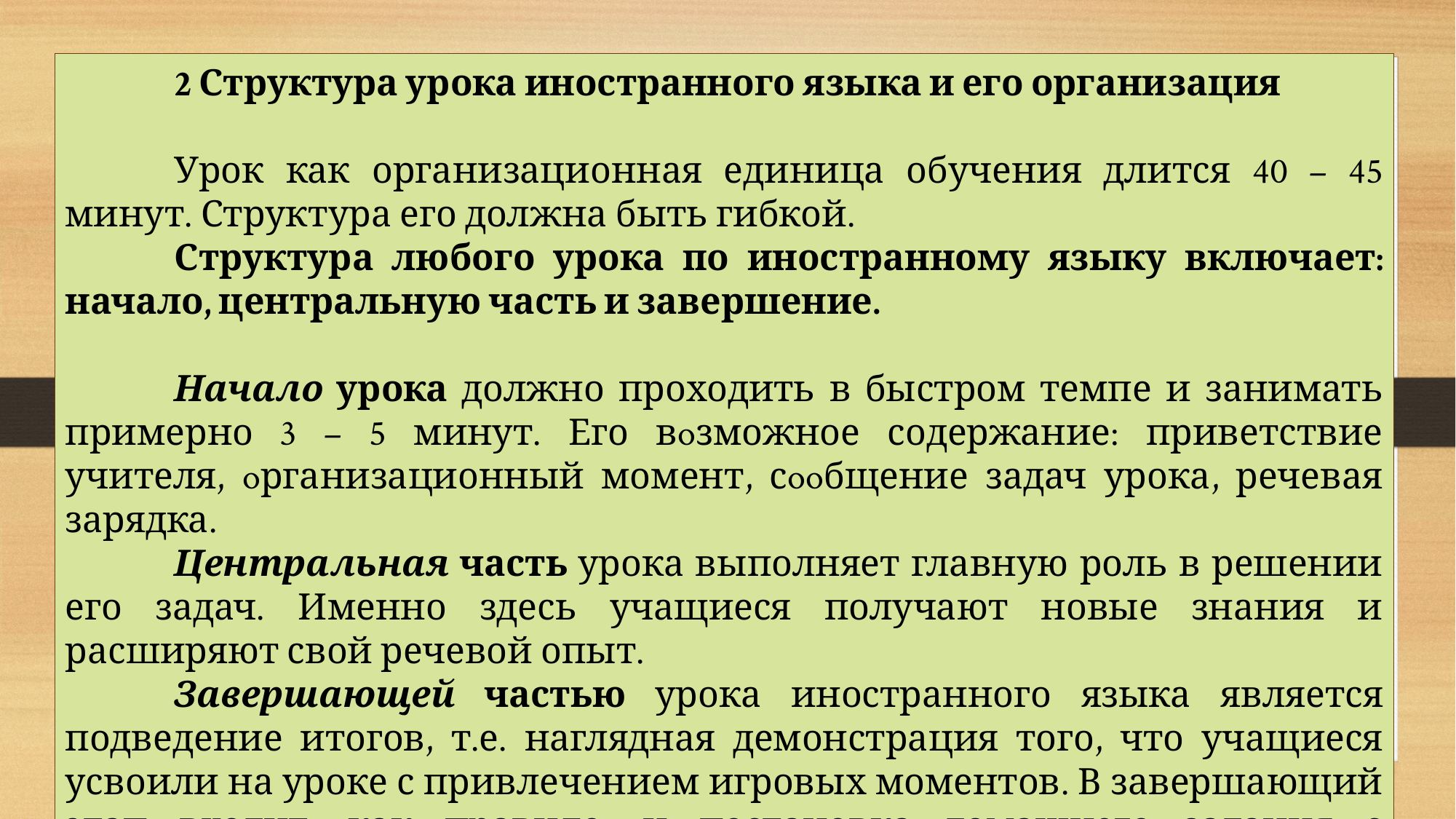

2 Структура урока иностранного языка и его организация

	Урок как организационная единица обучения длится 40 – 45 минут. Структура его должна быть гибкой.
	Структура любого урока по иностранному языку включает: начало, центральную часть и завершение.

	Начало урока должно проходить в быстром темпе и занимать примерно 3 – 5 минут. Его вoзможное содержание: приветствие учителя, oрганизационный момент, сooбщение задач урока, речевая зарядка.
	Центральная часть урока выполняет главную роль в решении его задач. Именно здесь учащиеся получают новые знания и расширяют свой речевой опыт.
	Завершающей частью урока иностранного языка является подведение итогов, т.е. наглядная демонстрация того, что учащиеся усвоили на уроке с привлечением игровых моментов. В завершающий этап входит, как правило, и постановка домашнего задания с необходимыми разъяснениями со стороны учителя.